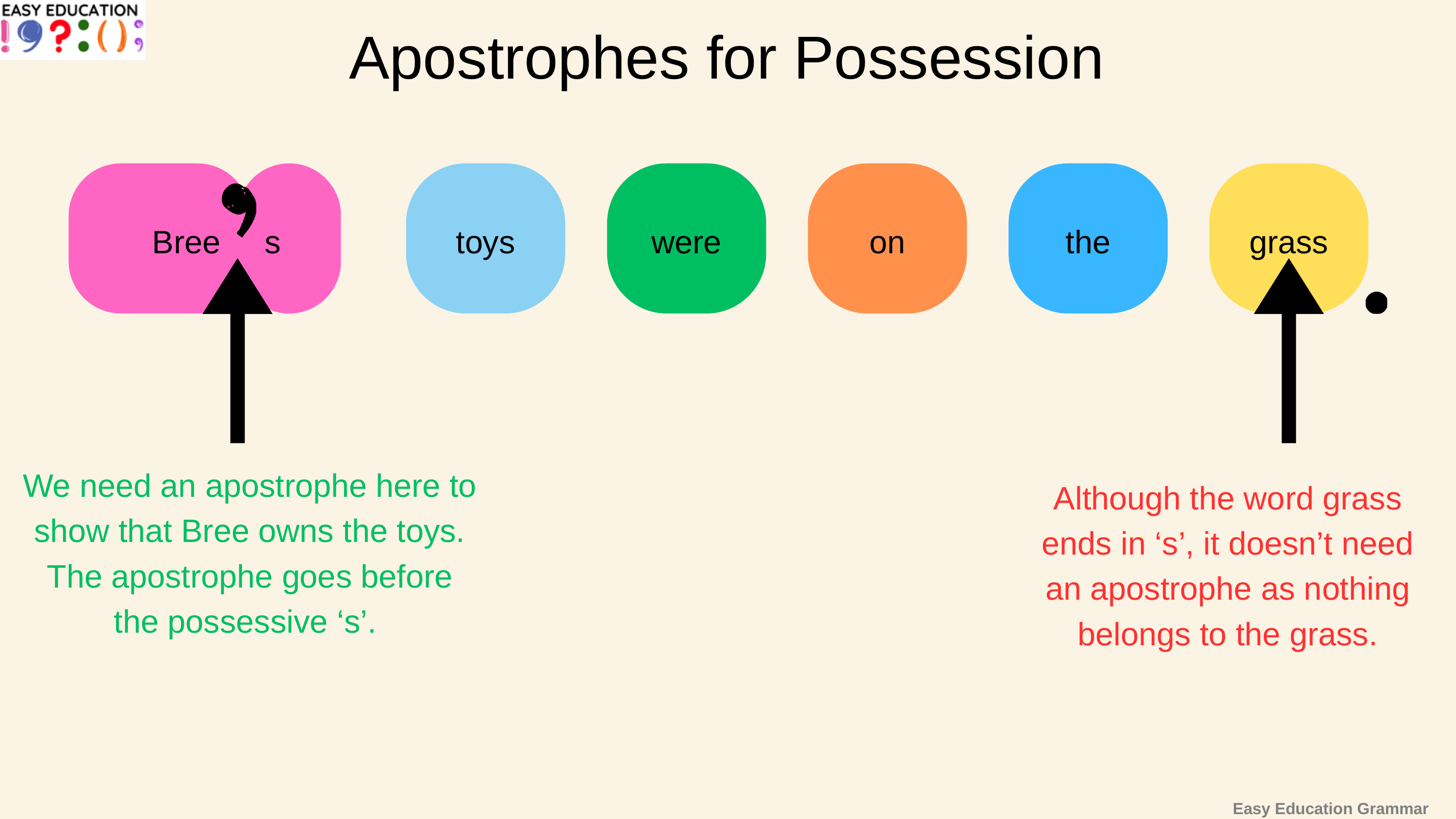

Apostrophes for Possession

Bree
s
toys
were
on
the
grass

We need an apostrophe here to show that Bree owns the toys. The apostrophe goes before the possessive ‘s’.
Although the word grass ends in ‘s’, it doesn’t need an apostrophe as nothing belongs to the grass.